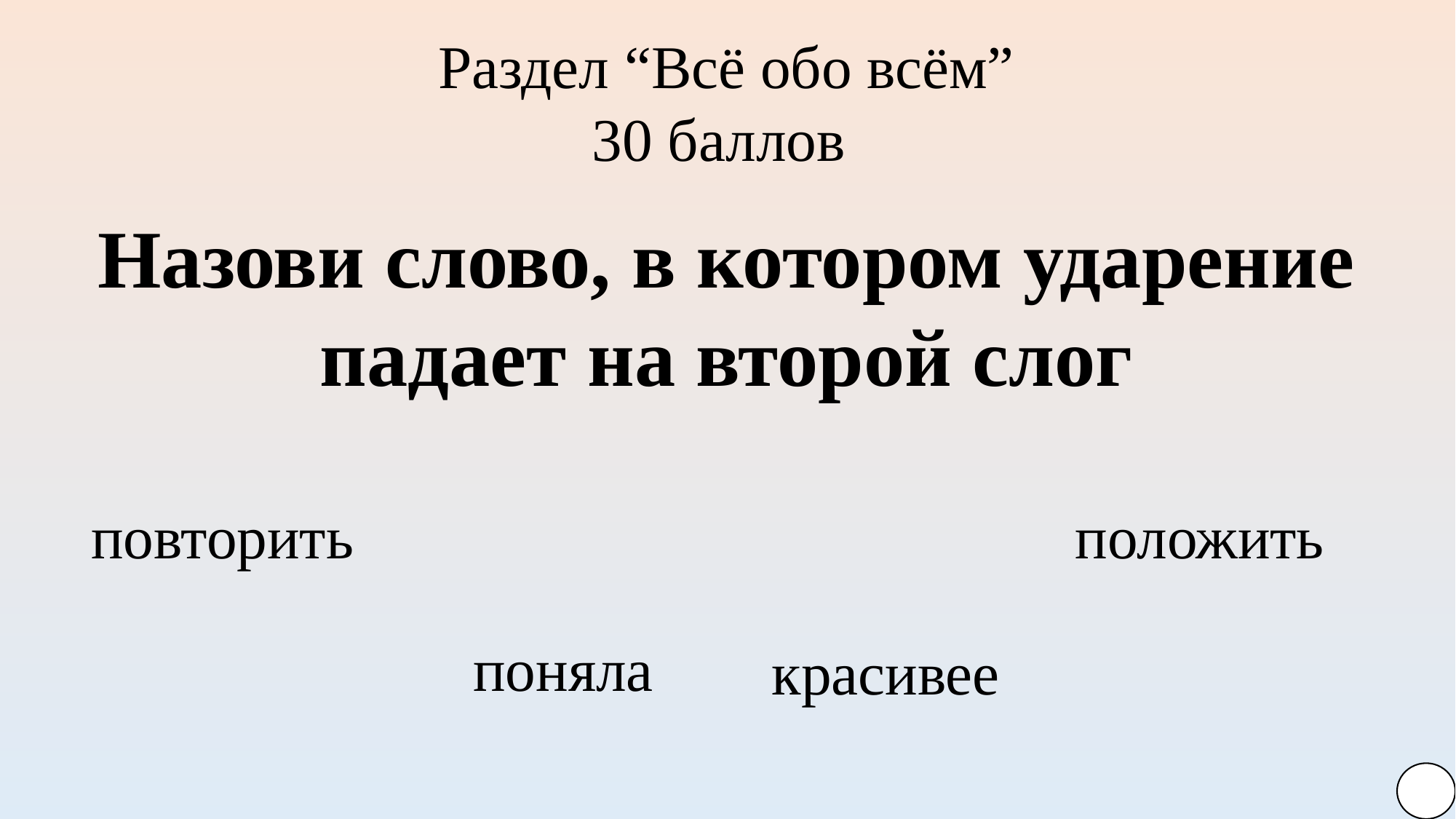

Раздел “Всё обо всём”
30 баллов

Назови слово, в котором ударение падает на второй слог

повторить
положить
поняла
красивее